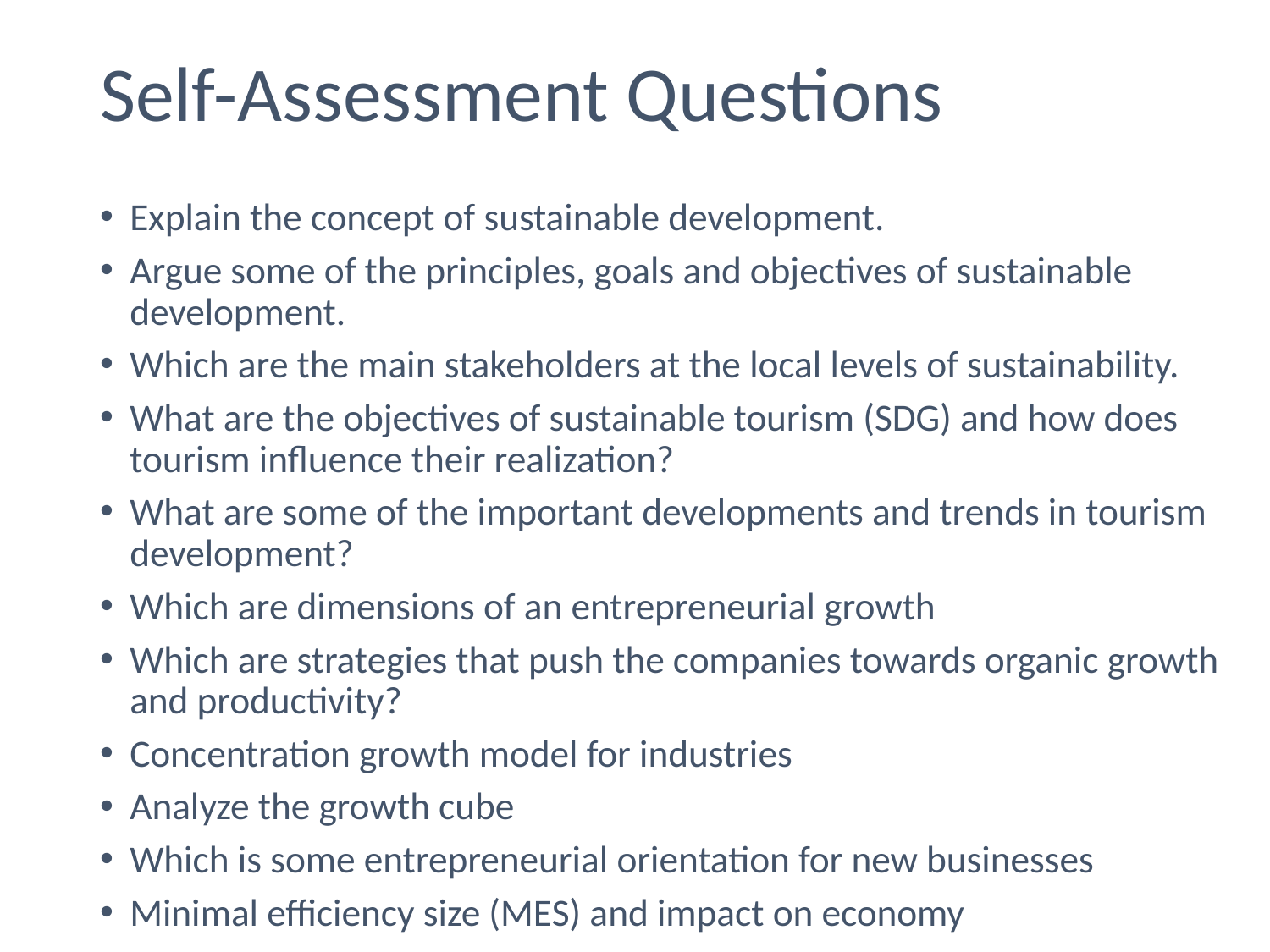

# Self-Assessment Questions

Explain the concept of sustainable development.
Argue some of the principles, goals and objectives of sustainable development.
Which are the main stakeholders at the local levels of sustainability.
What are the objectives of sustainable tourism (SDG) and how does tourism influence their realization?
What are some of the important developments and trends in tourism development?
Which are dimensions of an entrepreneurial growth
Which are strategies that push the companies towards organic growth and productivity?
Concentration growth model for industries
Analyze the growth cube
Which is some entrepreneurial orientation for new businesses
Minimal efficiency size (MES) and impact on economy